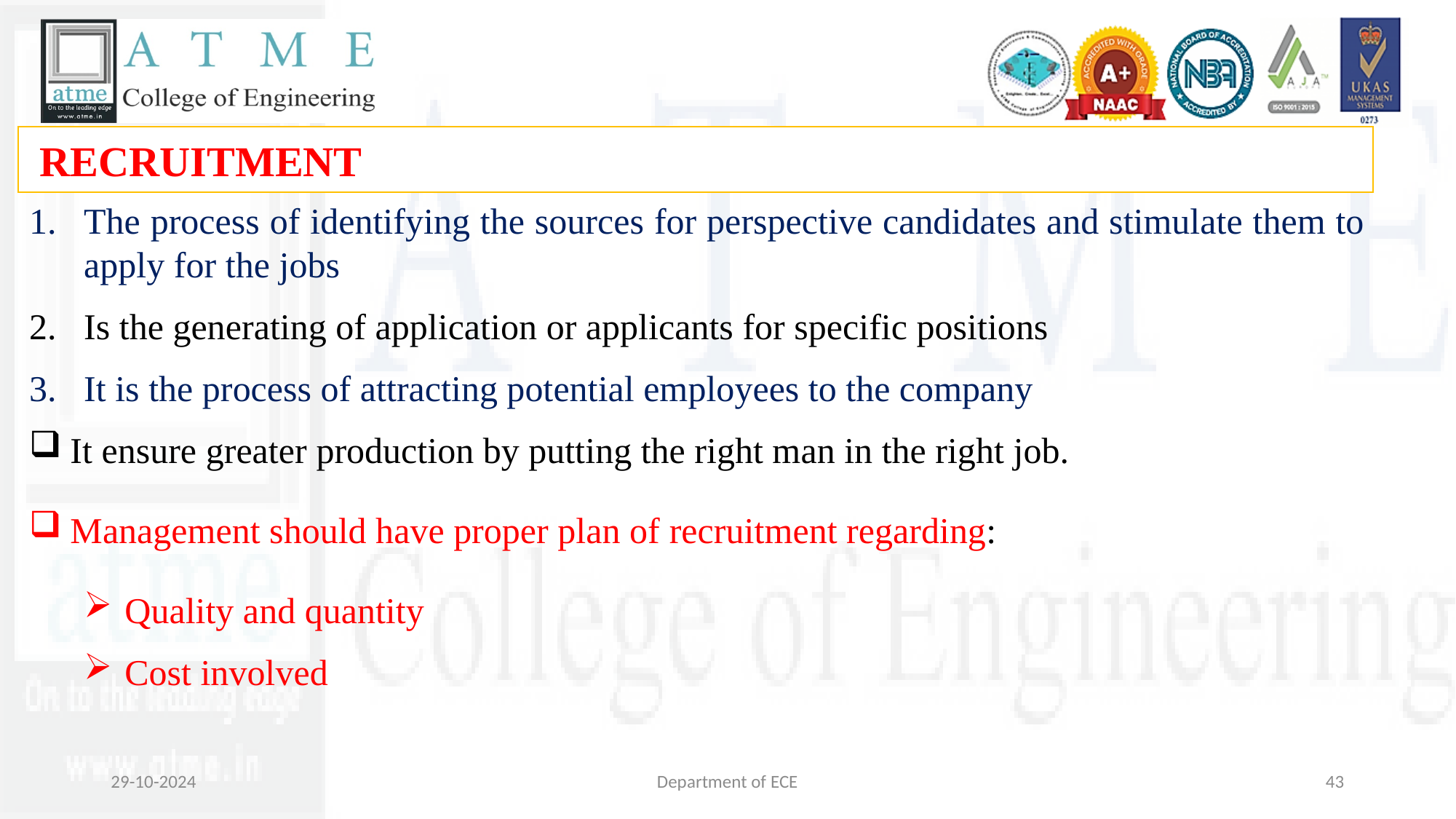

RECRUITMENT
The process of identifying the sources for perspective candidates and stimulate them to apply for the jobs
Is the generating of application or applicants for specific positions
It is the process of attracting potential employees to the company
It ensure greater production by putting the right man in the right job.
Management should have proper plan of recruitment regarding:
Quality and quantity
Cost involved

29-10-2024
Department of ECE
43